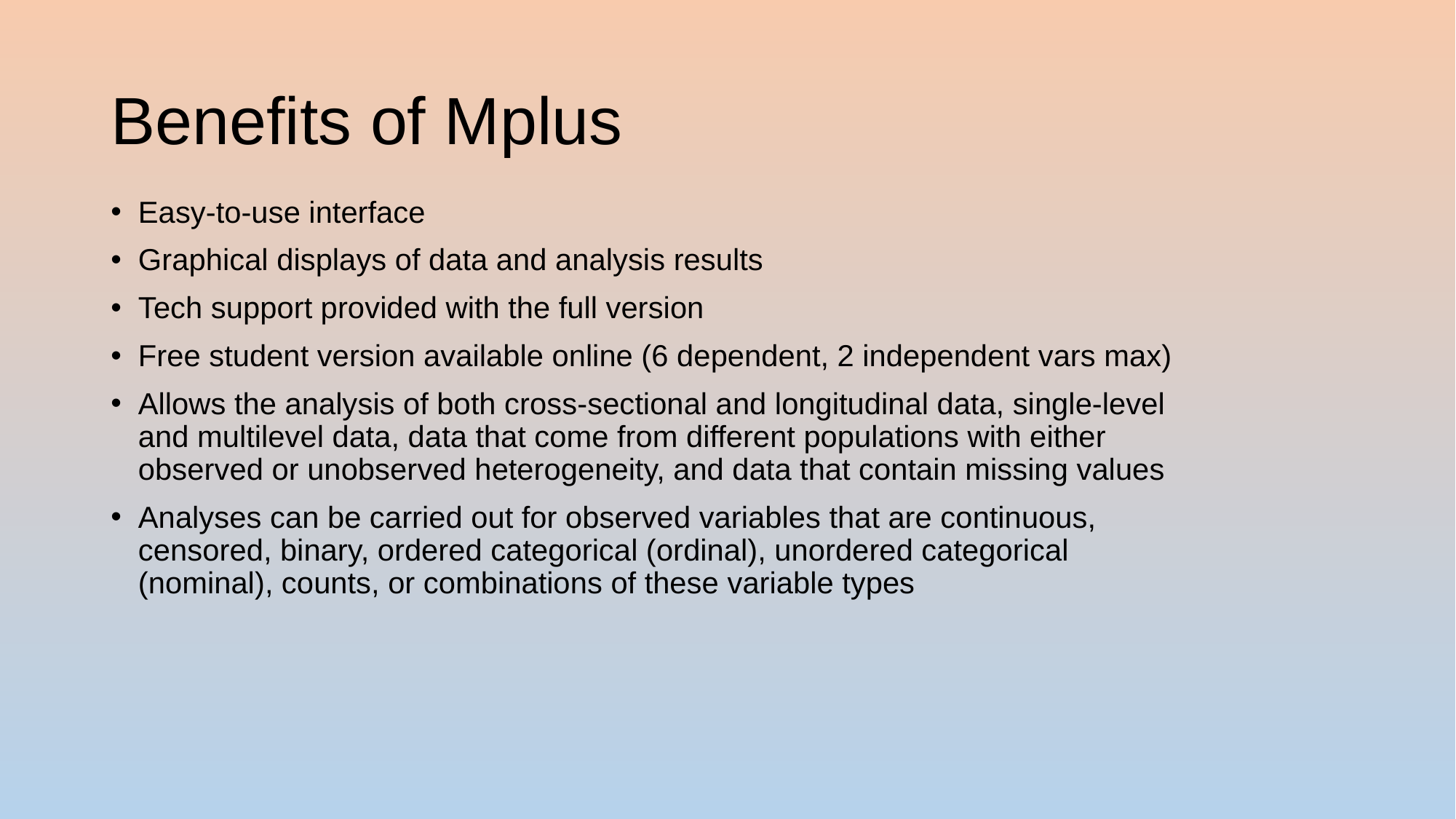

# Benefits of Mplus
Easy-to-use interface
Graphical displays of data and analysis results
Tech support provided with the full version
Free student version available online (6 dependent, 2 independent vars max)
Allows the analysis of both cross-sectional and longitudinal data, single-level and multilevel data, data that come from different populations with either observed or unobserved heterogeneity, and data that contain missing values
Analyses can be carried out for observed variables that are continuous, censored, binary, ordered categorical (ordinal), unordered categorical (nominal), counts, or combinations of these variable types